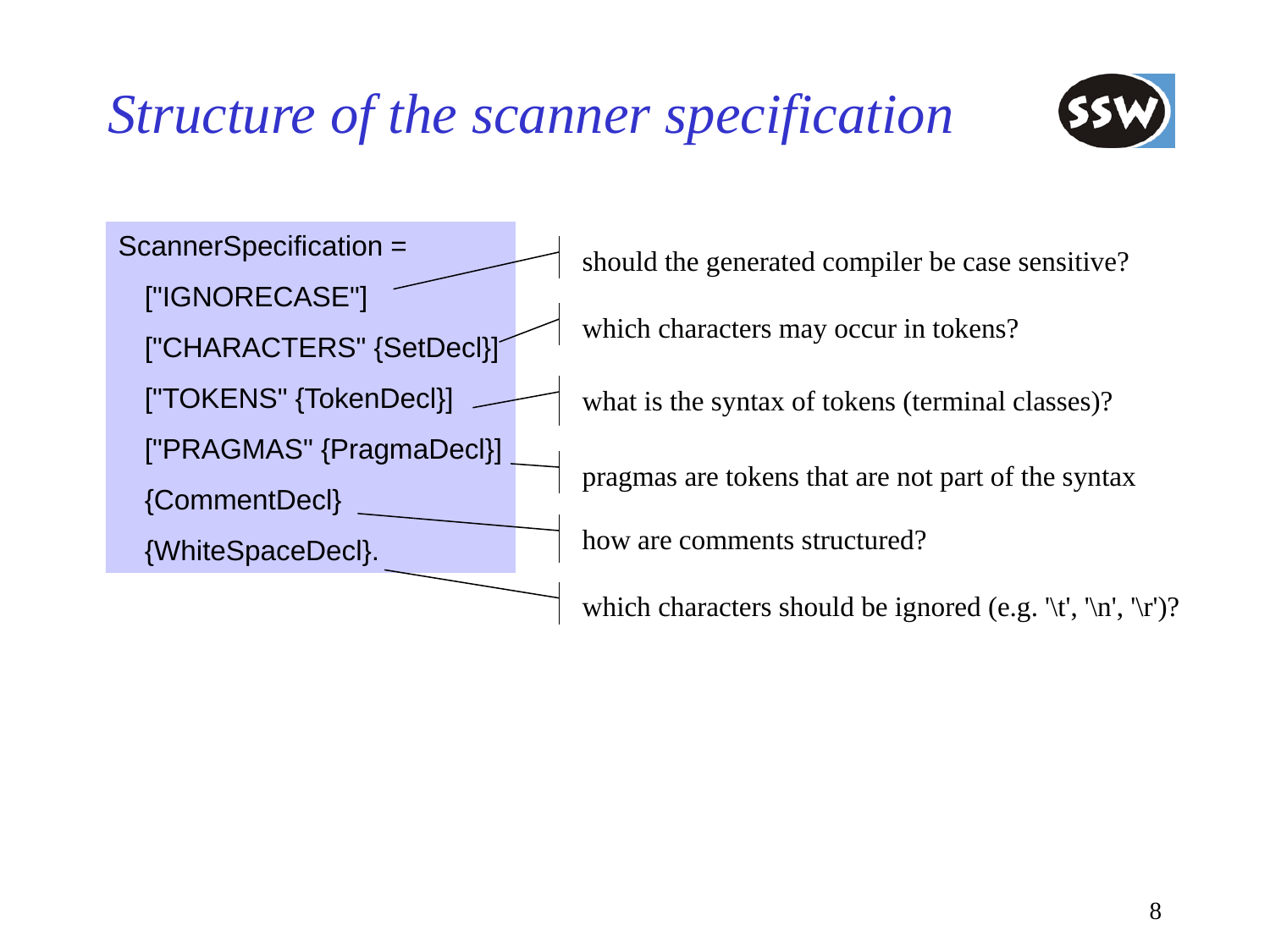

# Structure of the scanner specification
ScannerSpecification =
	["IGNORECASE"]
	["CHARACTERS" {SetDecl}]
	["TOKENS" {TokenDecl}]
	["PRAGMAS" {PragmaDecl}]
	{CommentDecl}
	{WhiteSpaceDecl}.
should the generated compiler be case sensitive?
which characters may occur in tokens?
what is the syntax of tokens (terminal classes)?
pragmas are tokens that are not part of the syntax
how are comments structured?
which characters should be ignored (e.g. '\t', '\n', '\r')?
8